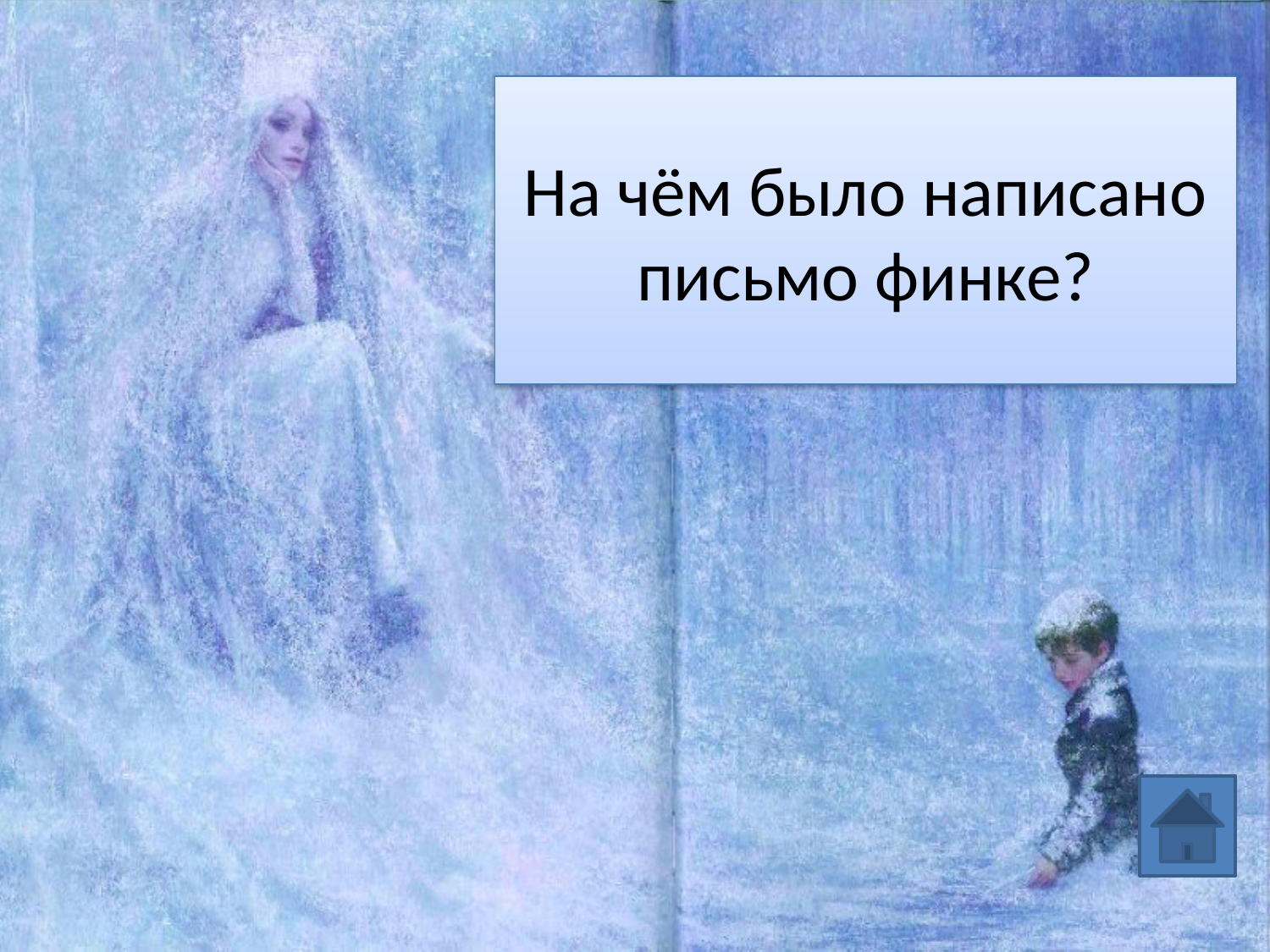

# На чём было написано письмо финке?